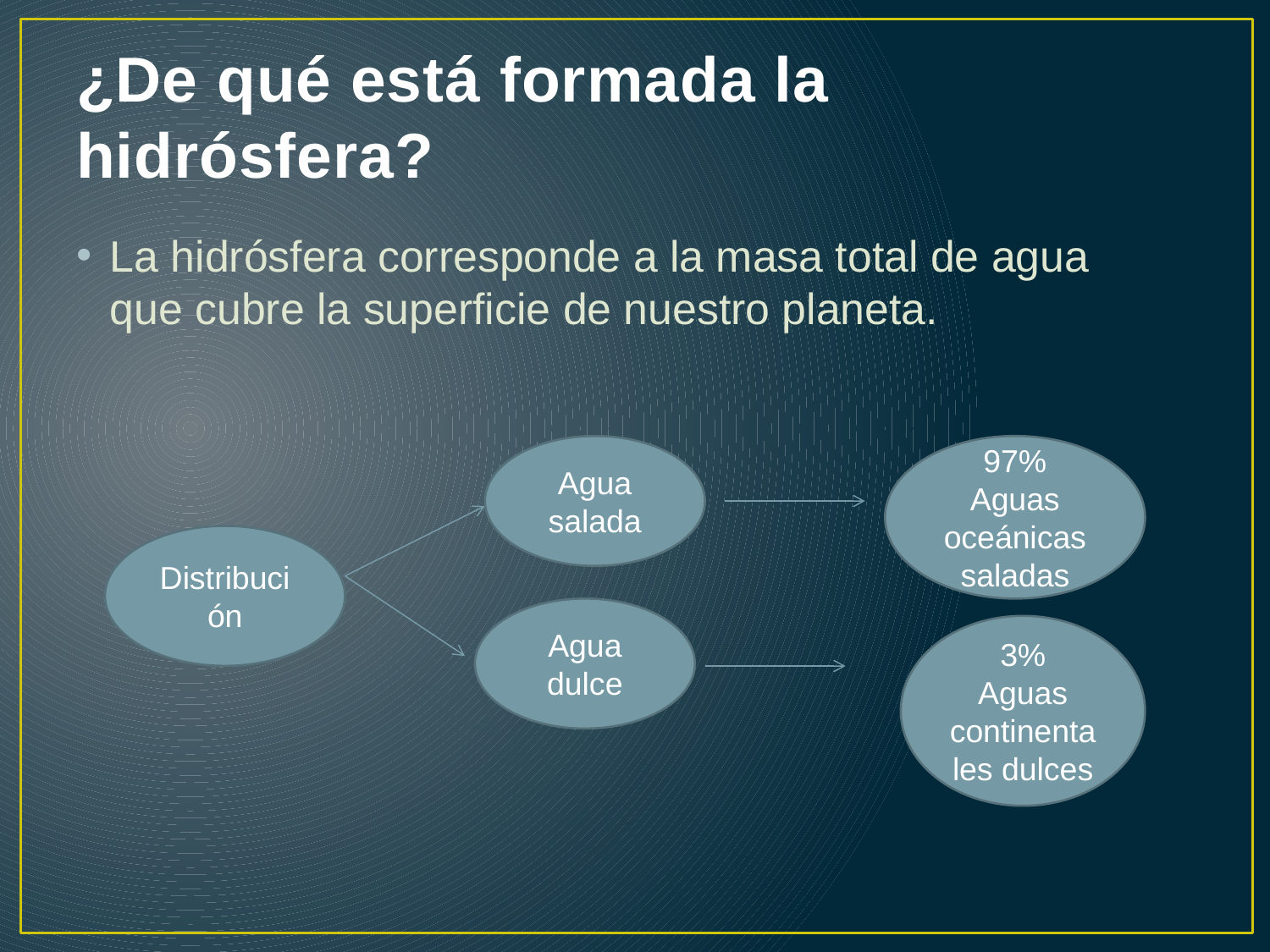

# ¿De qué está formada la hidrósfera?
La hidrósfera corresponde a la masa total de agua que cubre la superficie de nuestro planeta.

Agua salada
97%
Aguas oceánicas saladas
Distribución
Agua dulce
3%
Aguas continentales dulces